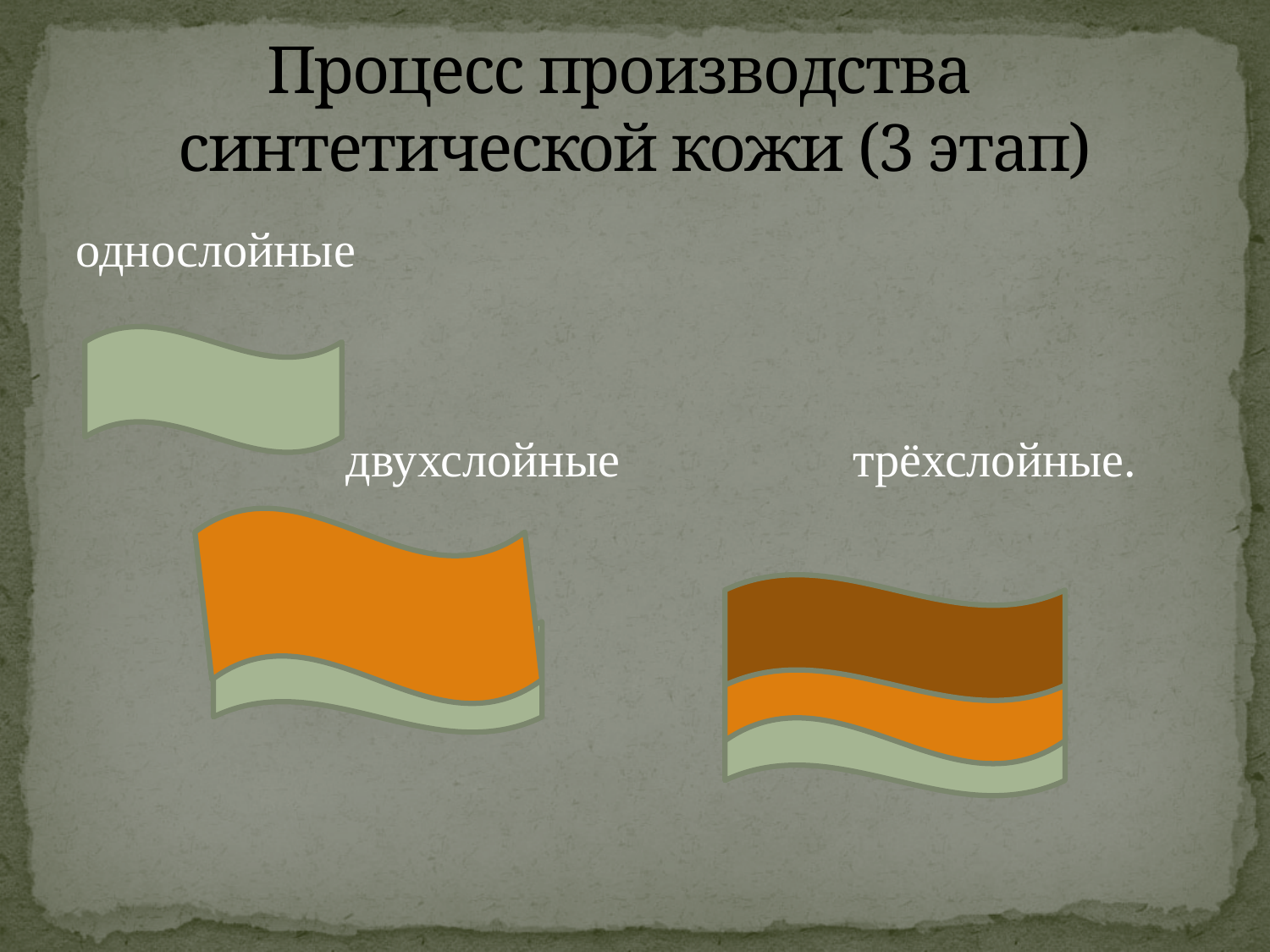

# Процесс производства синтетической кожи (3 этап)
однослойные

                      двухслойные                   трёхслойные.